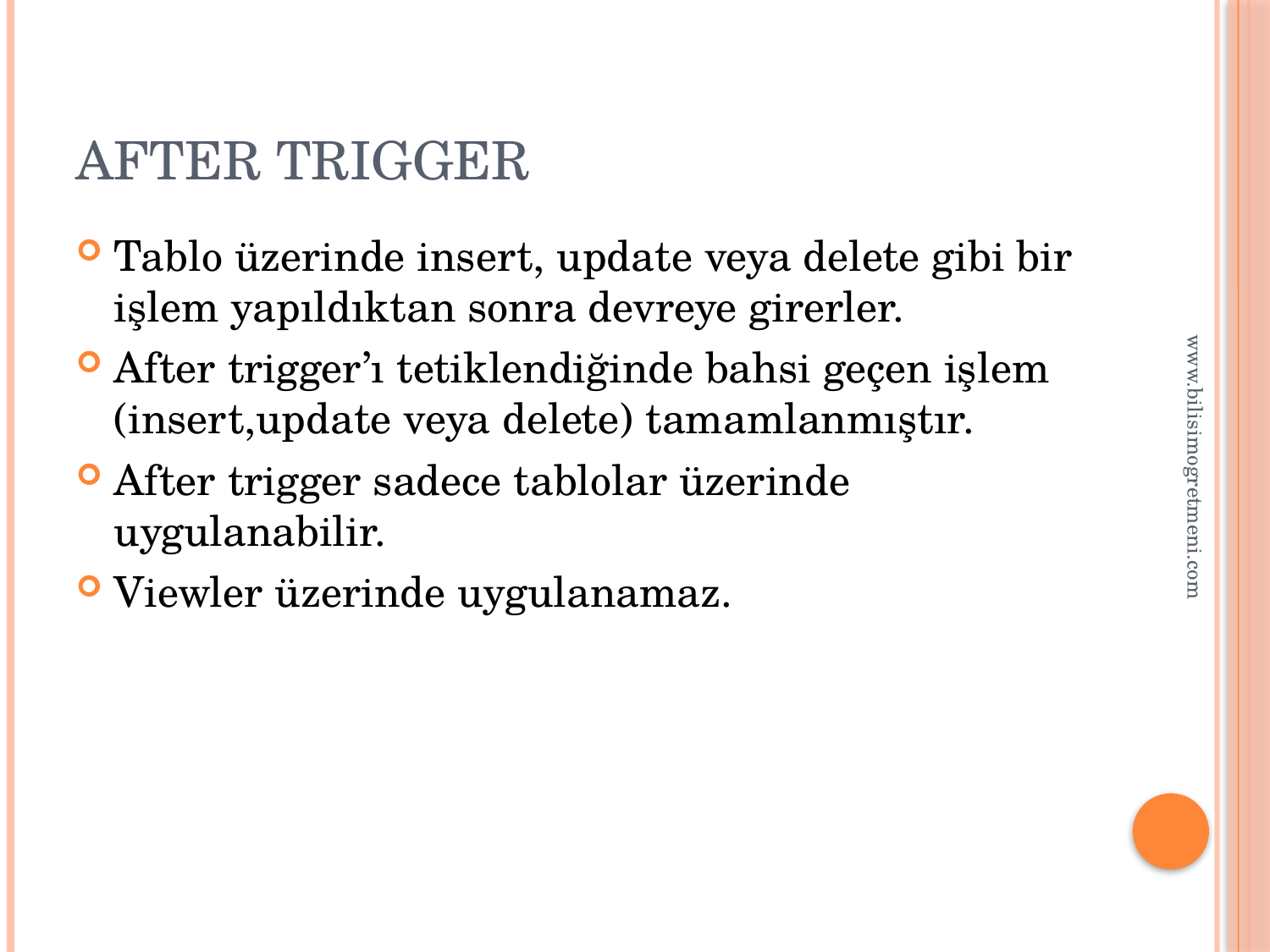

# AFTER TRIGGEr
Tablo üzerinde insert, update veya delete gibi bir işlem yapıldıktan sonra devreye girerler.
After trigger’ı tetiklendiğinde bahsi geçen işlem (insert,update veya delete) tamamlanmıştır.
After trigger sadece tablolar üzerinde uygulanabilir.
Viewler üzerinde uygulanamaz.
www.bilisimogretmeni.com